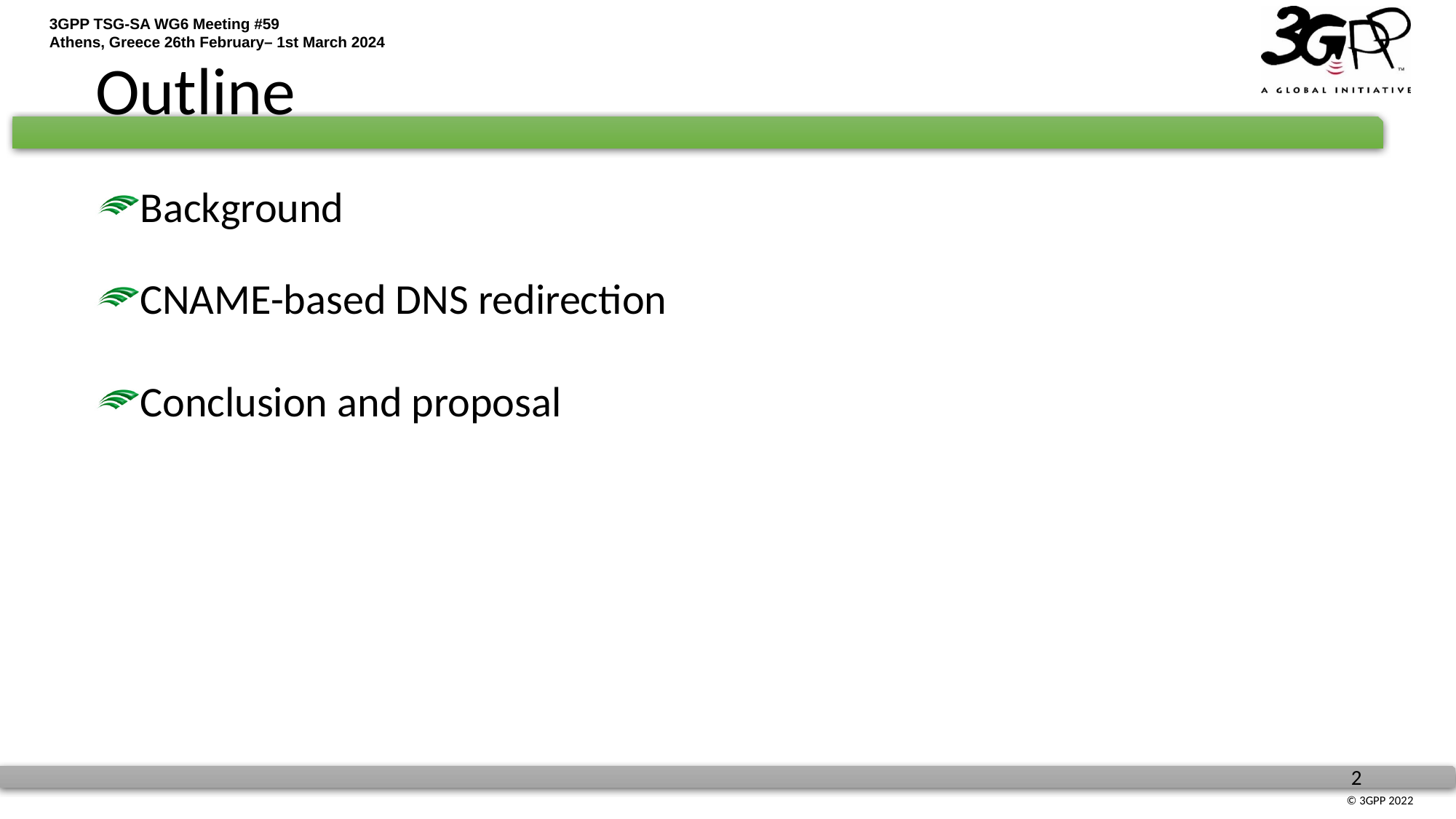

# Outline
Background

CNAME-based DNS redirection

Conclusion and proposal